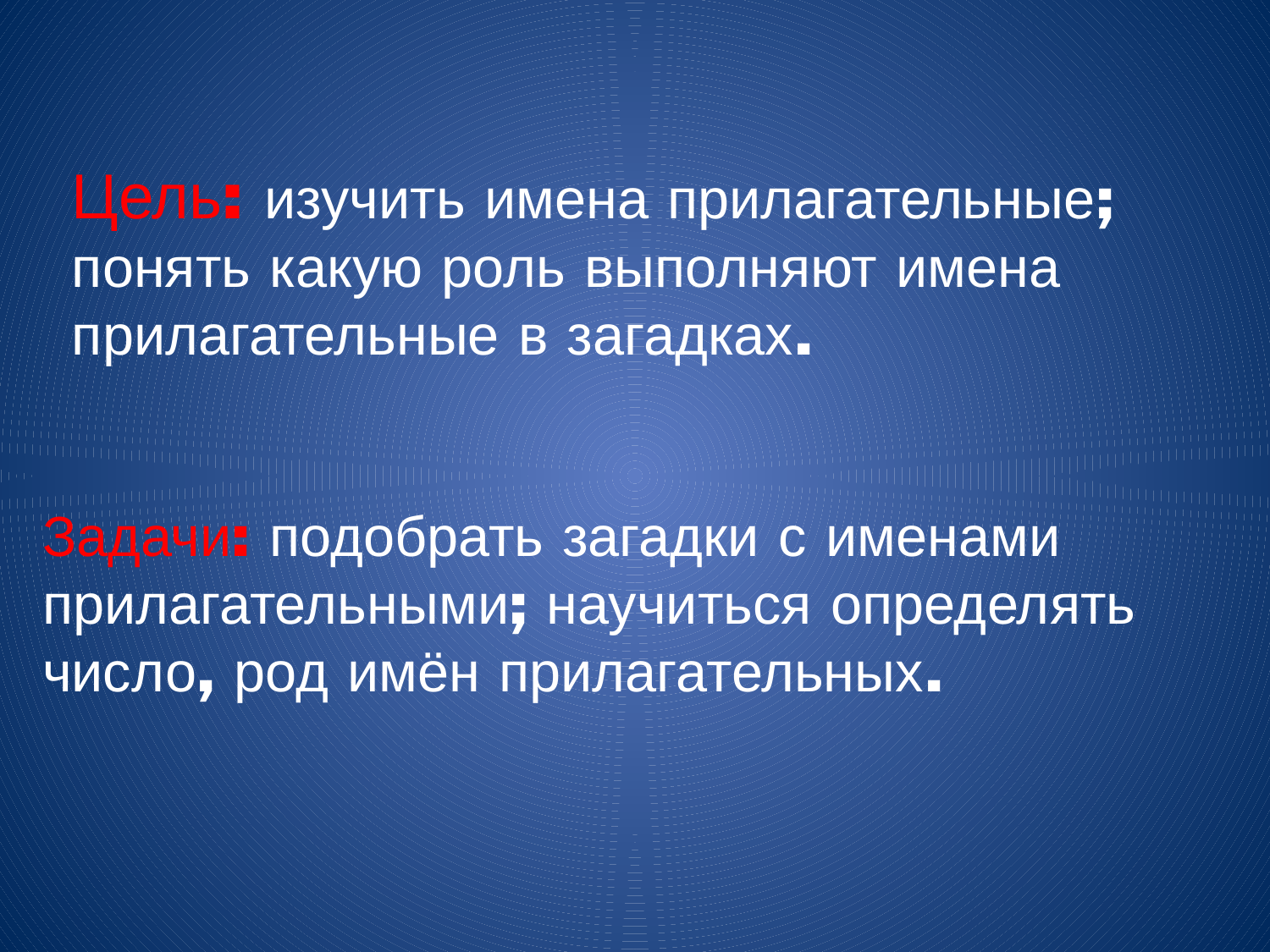

Цель: изучить имена прилагательные; понять какую роль выполняют имена прилагательные в загадках.

Задачи: подобрать загадки с именами прилагательными; научиться определять число, род имён прилагательных.